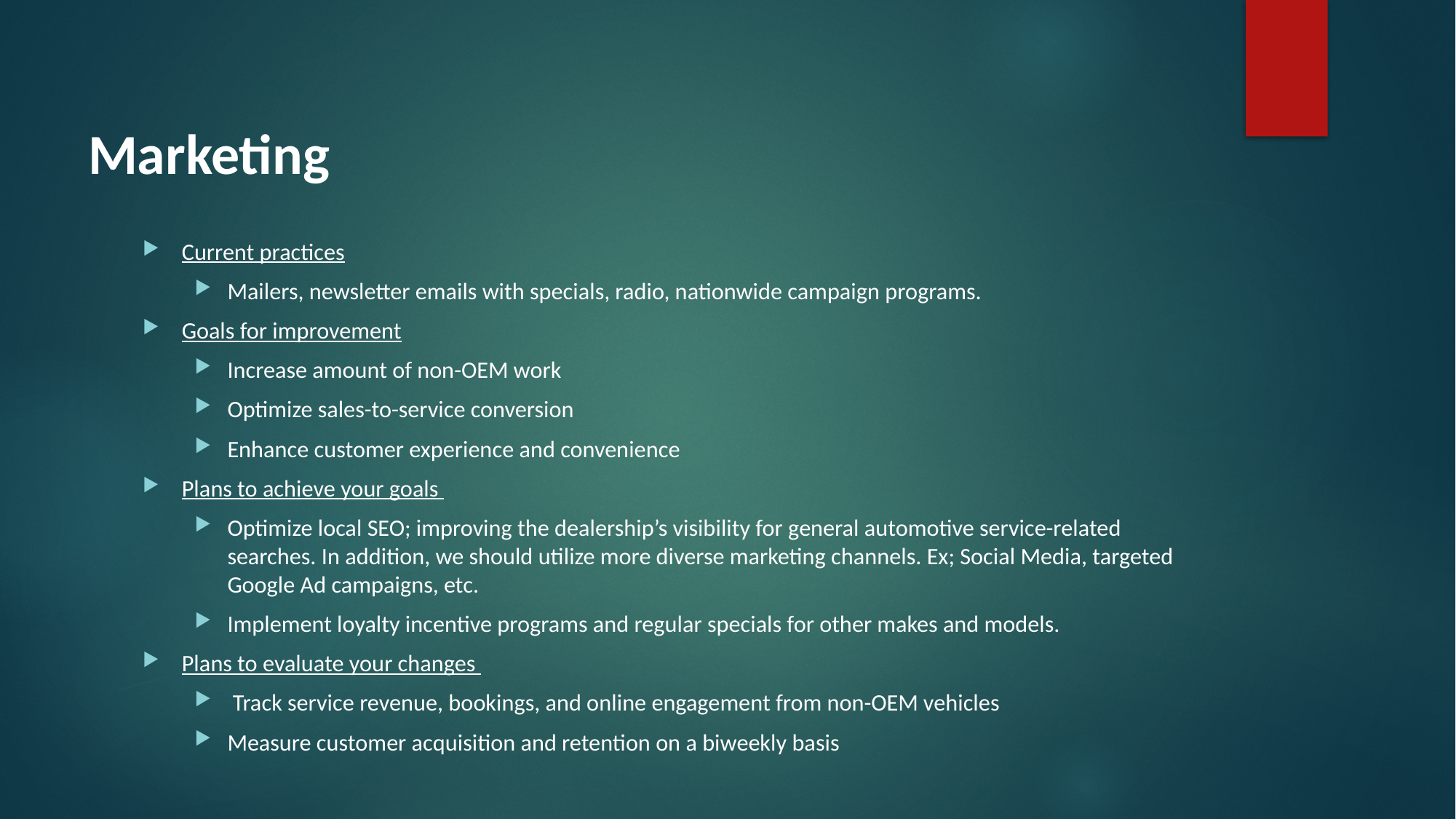

# Marketing

Current practices
Mailers, newsletter emails with specials, radio, nationwide campaign programs.
Goals for improvement
Increase amount of non-OEM work
Optimize sales-to-service conversion
Enhance customer experience and convenience
Plans to achieve your goals
Optimize local SEO; improving the dealership’s visibility for general automotive service-related searches. In addition, we should utilize more diverse marketing channels. Ex; Social Media, targeted Google Ad campaigns, etc.
Implement loyalty incentive programs and regular specials for other makes and models.
Plans to evaluate your changes
 Track service revenue, bookings, and online engagement from non-OEM vehicles
Measure customer acquisition and retention on a biweekly basis